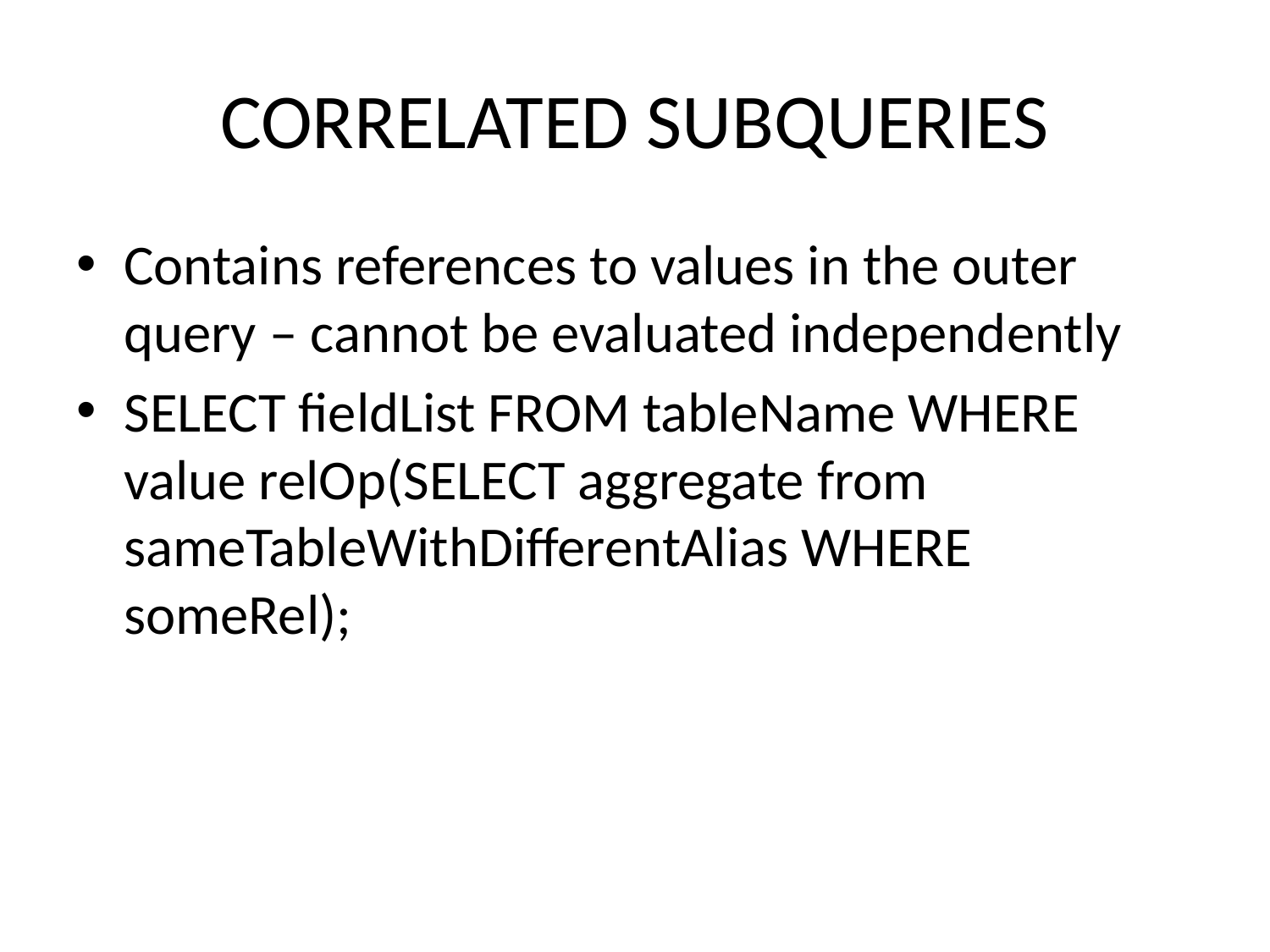

# CORRELATED SUBQUERIES
Contains references to values in the outer query – cannot be evaluated independently
SELECT fieldList FROM tableName WHERE value relOp(SELECT aggregate from sameTableWithDifferentAlias WHERE someRel);